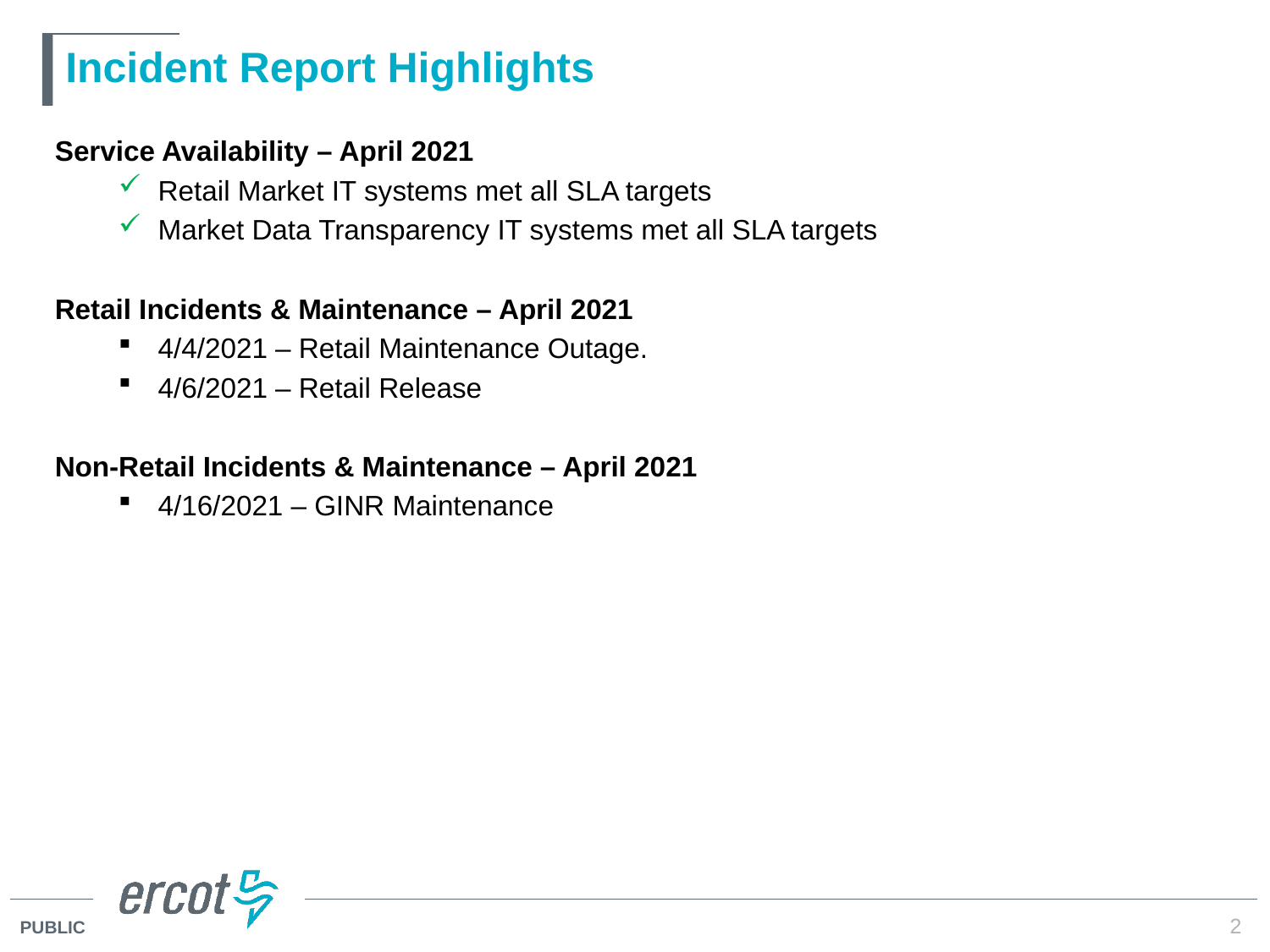

# Incident Report Highlights
Service Availability – April 2021
Retail Market IT systems met all SLA targets
Market Data Transparency IT systems met all SLA targets

Retail Incidents & Maintenance – April 2021
4/4/2021 – Retail Maintenance Outage.
4/6/2021 – Retail Release

Non-Retail Incidents & Maintenance – April 2021
4/16/2021 – GINR Maintenance
2